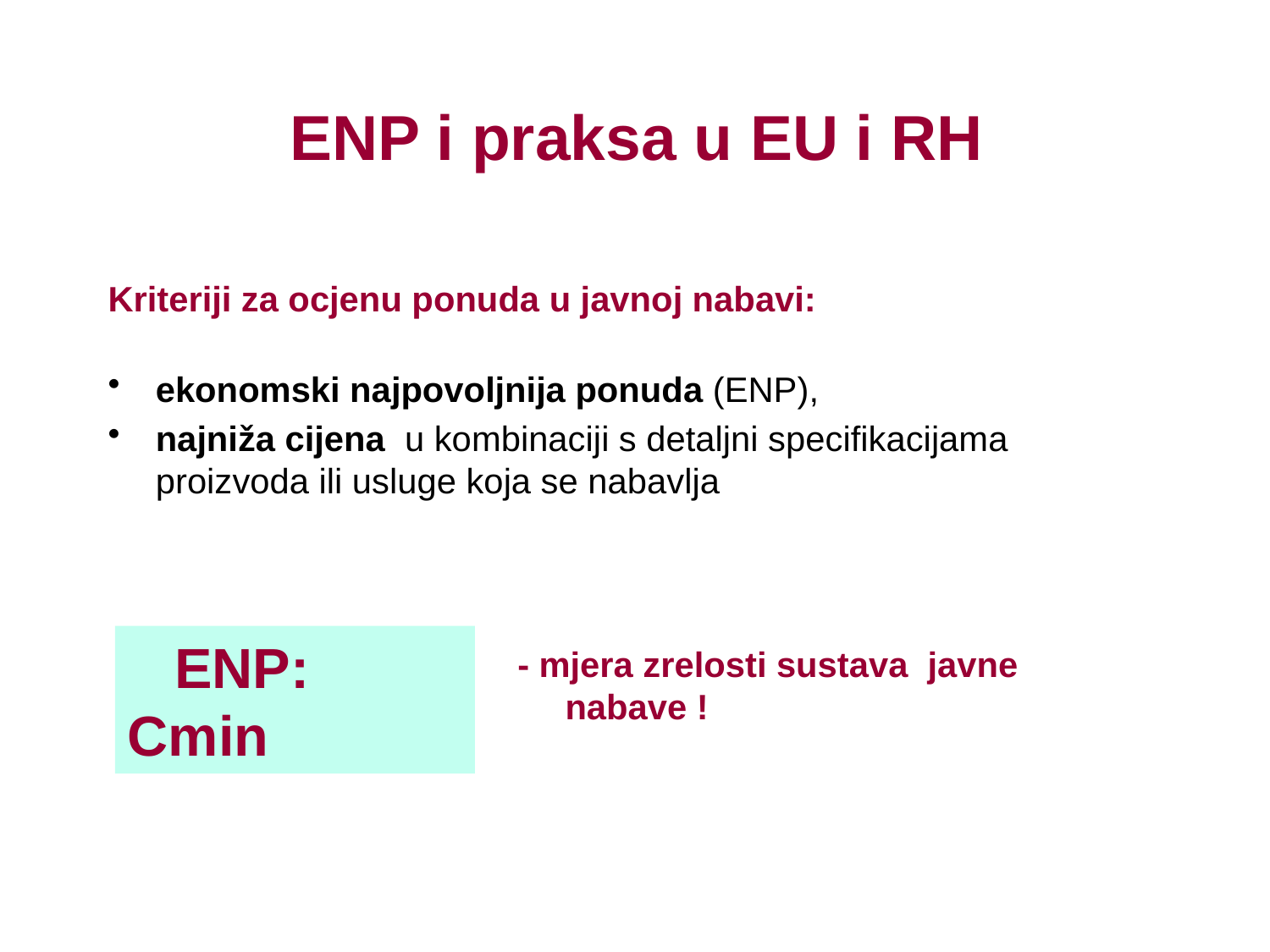

# ENP i praksa u EU i RH
Kriteriji za ocjenu ponuda u javnoj nabavi:

ekonomski najpovoljnija ponuda (ENP),
najniža cijena  u kombinaciji s detaljni specifikacijama proizvoda ili usluge koja se nabavlja

   ENP: Cmin
- mjera zrelosti sustava  javne nabave !
4